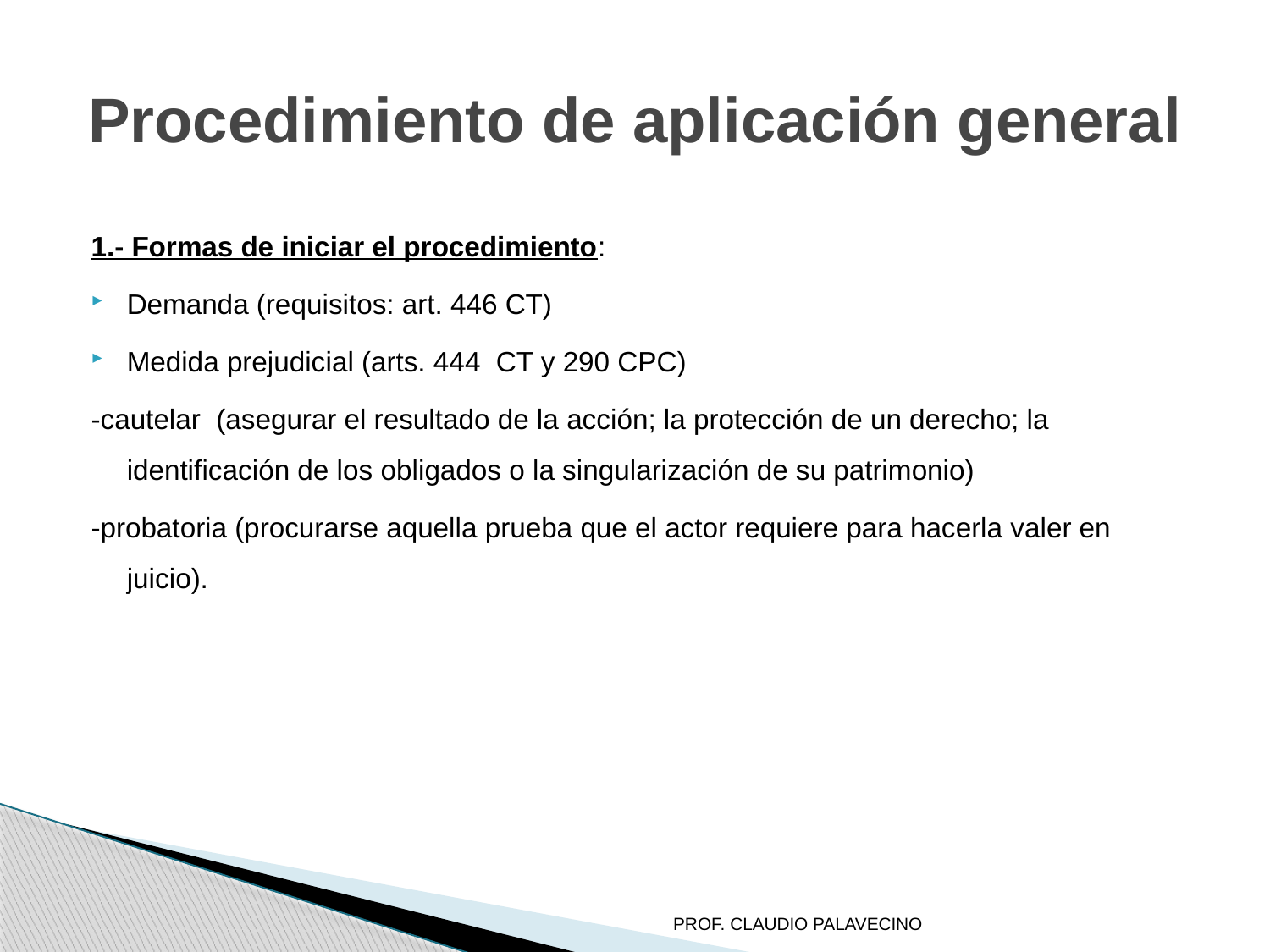

# Procedimiento de aplicación general
1.- Formas de iniciar el procedimiento:
Demanda (requisitos: art. 446 CT)
Medida prejudicial (arts. 444  CT y 290 CPC)
-cautelar  (asegurar el resultado de la acción; la protección de un derecho; la identificación de los obligados o la singularización de su patrimonio)
-probatoria (procurarse aquella prueba que el actor requiere para hacerla valer en juicio).
PROF. CLAUDIO PALAVECINO